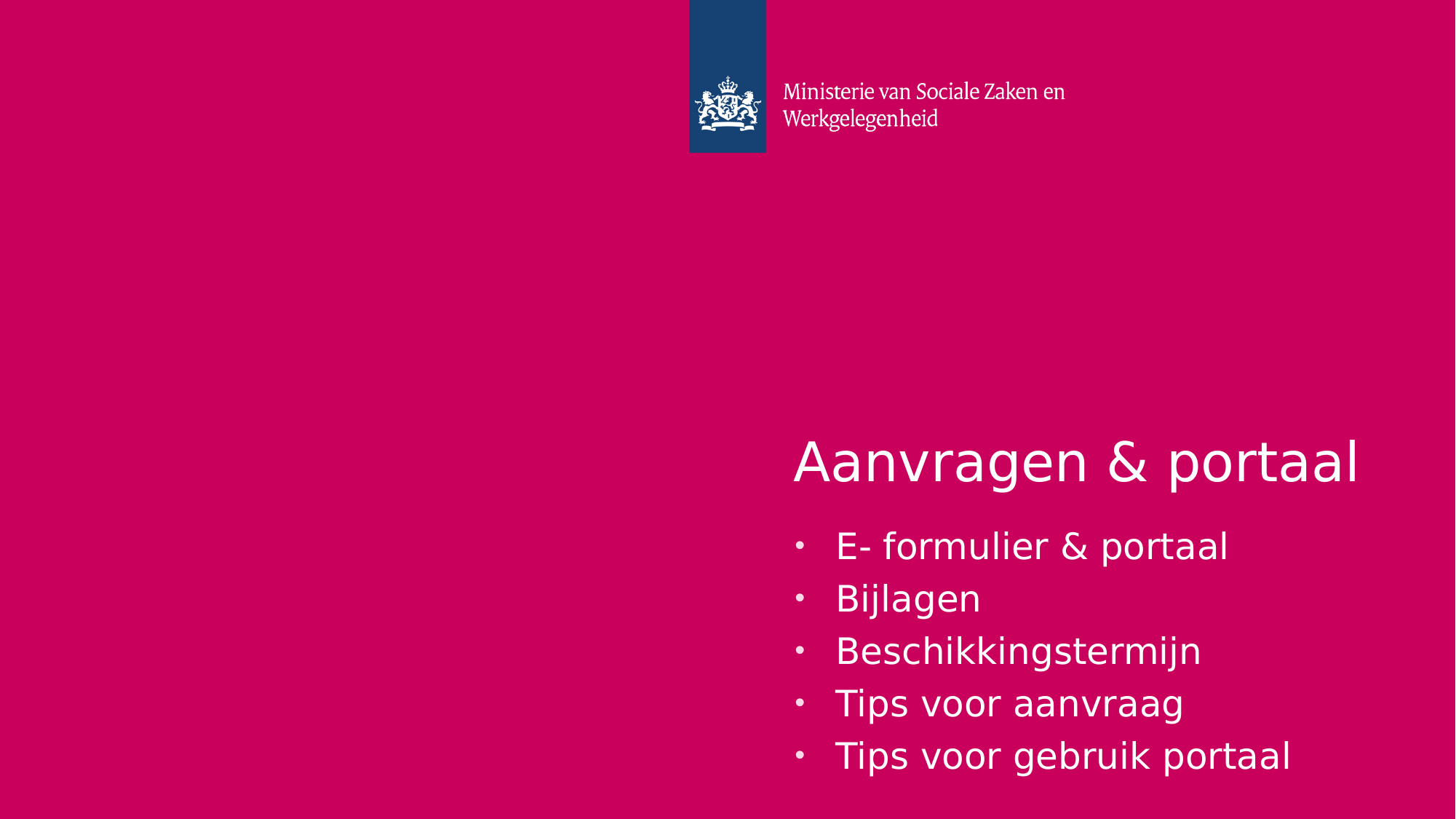

# Aanvragen & portaal
E- formulier & portaal
Bijlagen
Beschikkingstermijn
Tips voor aanvraag
Tips voor gebruik portaal